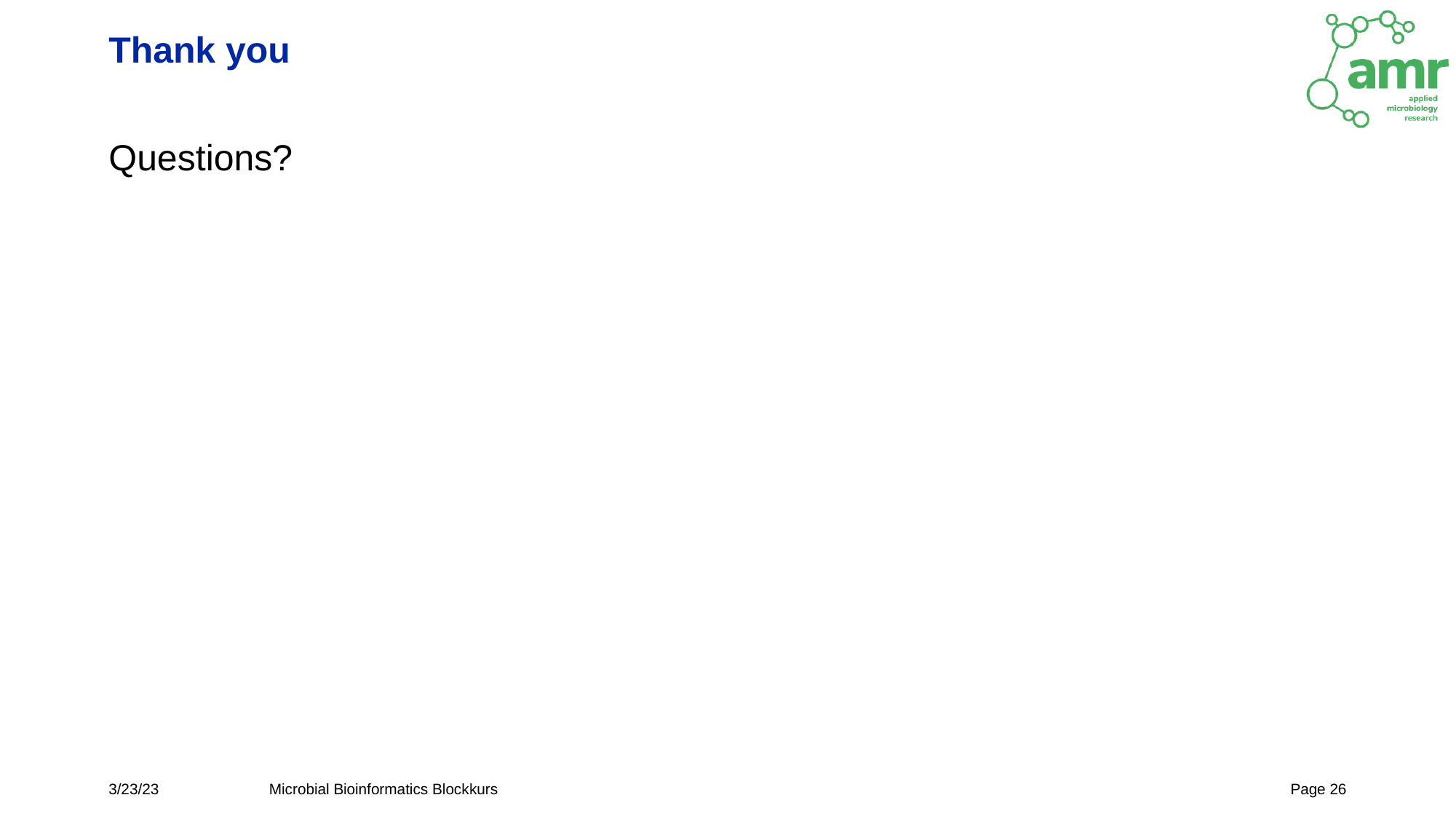

# Thank you
Questions?
3/23/23
Microbial Bioinformatics Blockkurs
Page 26